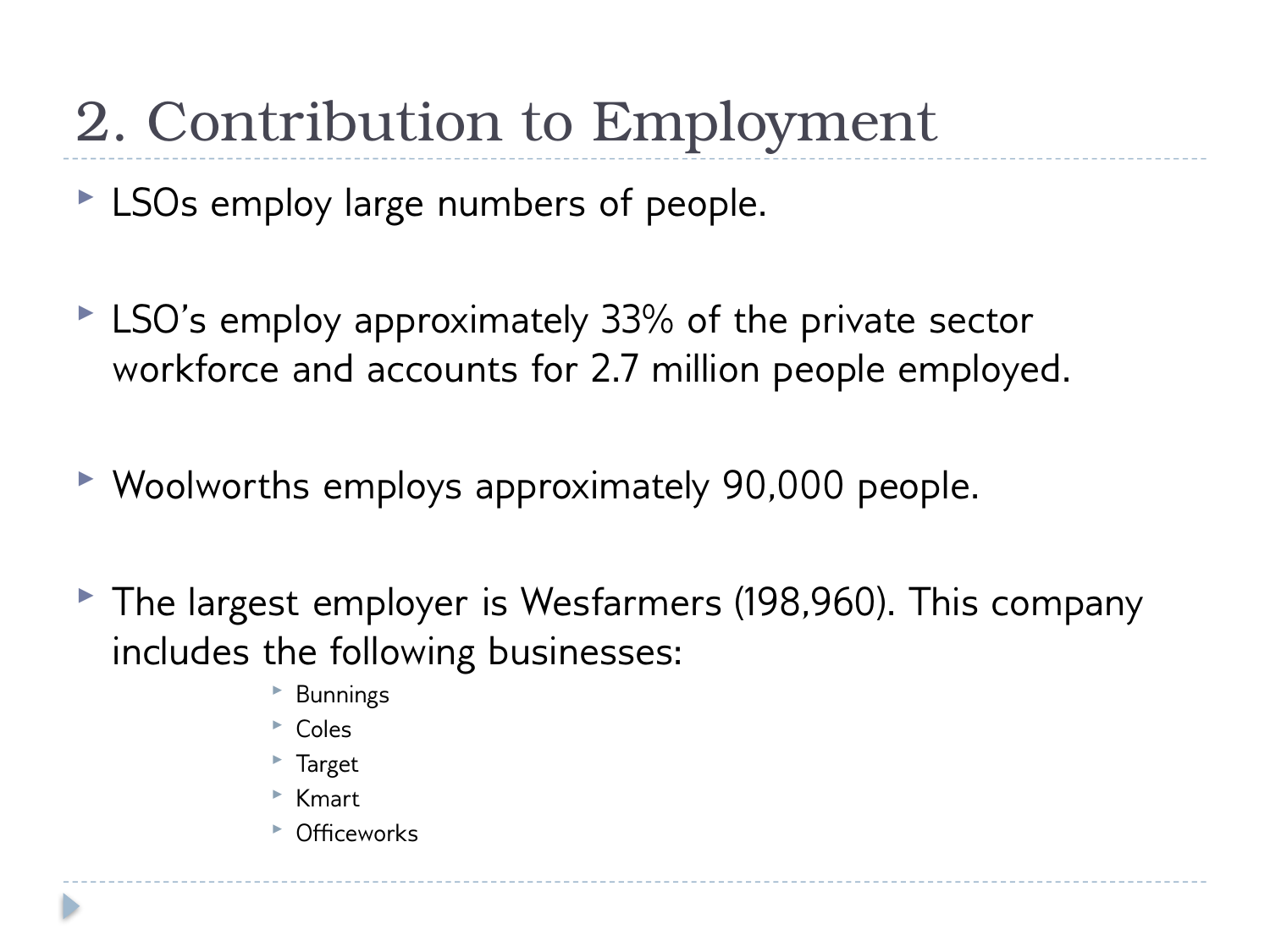

# 2. Contribution to Employment
LSOs employ large numbers of people.

LSO’s employ approximately 33% of the private sector workforce and accounts for 2.7 million people employed.

Woolworths employs approximately 90,000 people.

The largest employer is Wesfarmers (198,960). This company includes the following businesses:
Bunnings
Coles
Target
Kmart
Officeworks